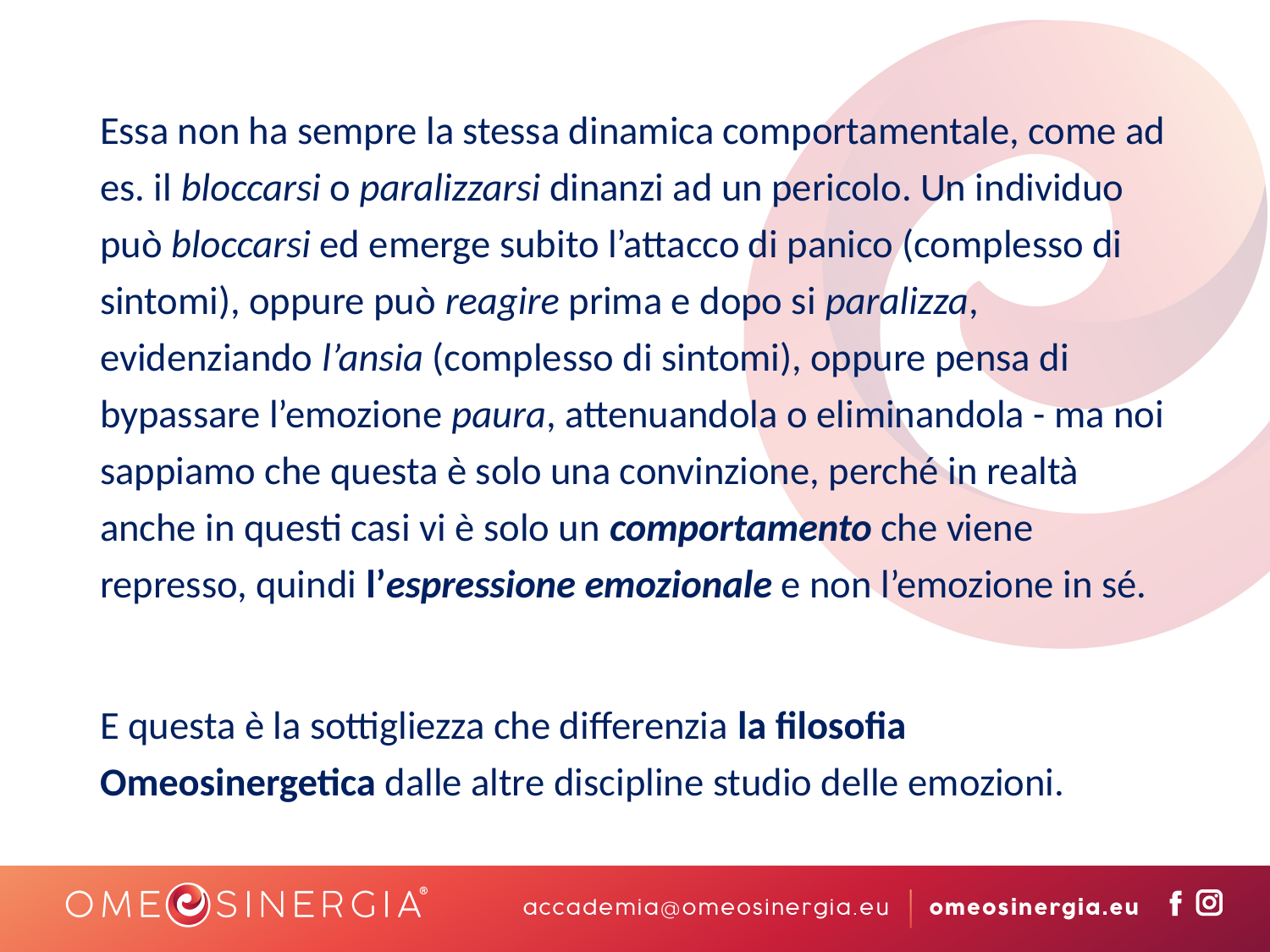

Essa non ha sempre la stessa dinamica comportamentale, come ad es. il bloccarsi o paralizzarsi dinanzi ad un pericolo. Un individuo può bloccarsi ed emerge subito l’attacco di panico (complesso di sintomi), oppure può reagire prima e dopo si paralizza, evidenziando l’ansia (complesso di sintomi), oppure pensa di bypassare l’emozione paura, attenuandola o eliminandola - ma noi sappiamo che questa è solo una convinzione, perché in realtà anche in questi casi vi è solo un comportamento che viene represso, quindi l’espressione emozionale e non l’emozione in sé.

E questa è la sottigliezza che differenzia la filosofia Omeosinergetica dalle altre discipline studio delle emozioni.